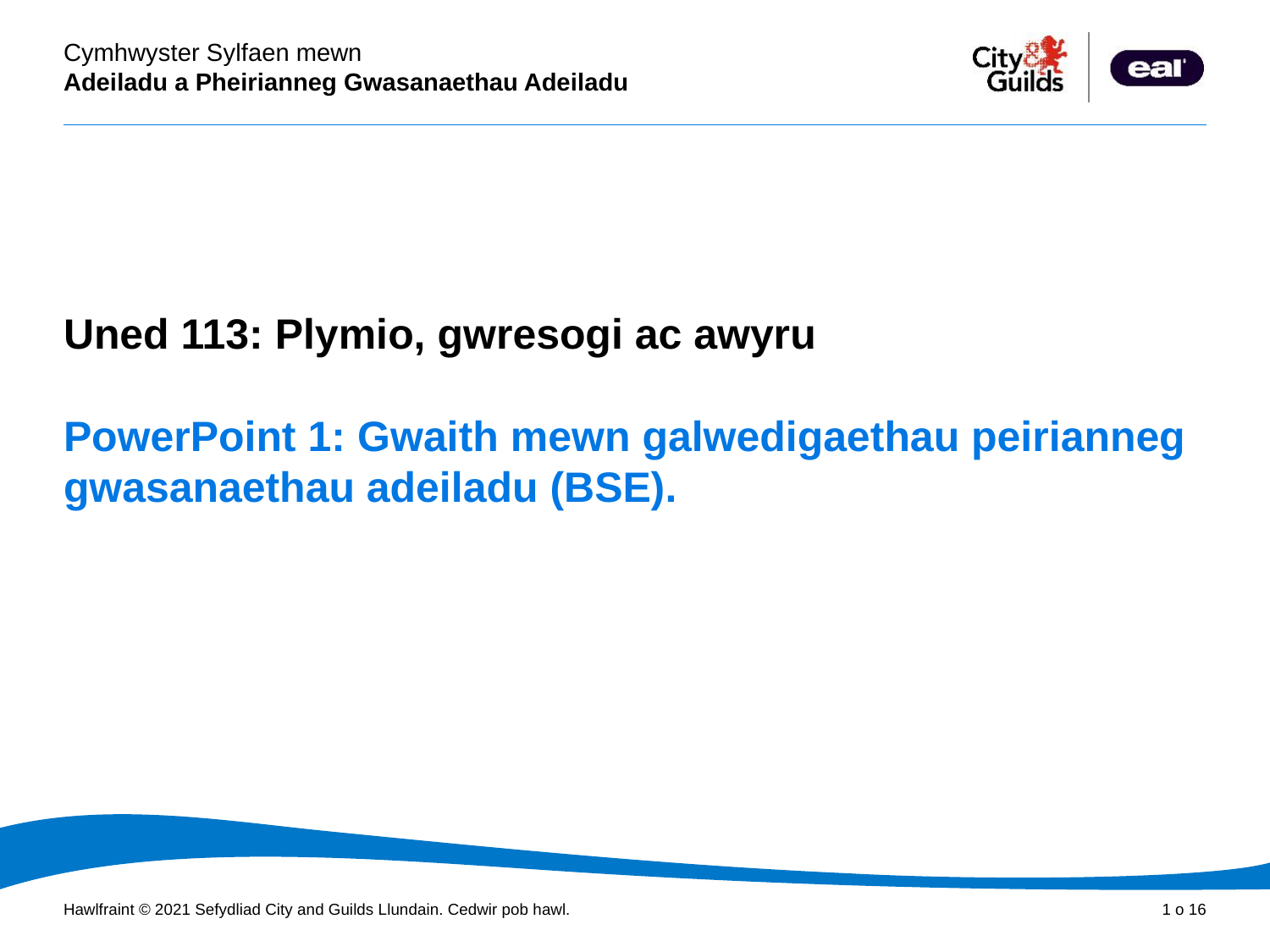

Cyflwyniad PowerPoint
Uned 113: Plymio, gwresogi ac awyru
# PowerPoint 1: Gwaith mewn galwedigaethau peirianneg gwasanaethau adeiladu (BSE).